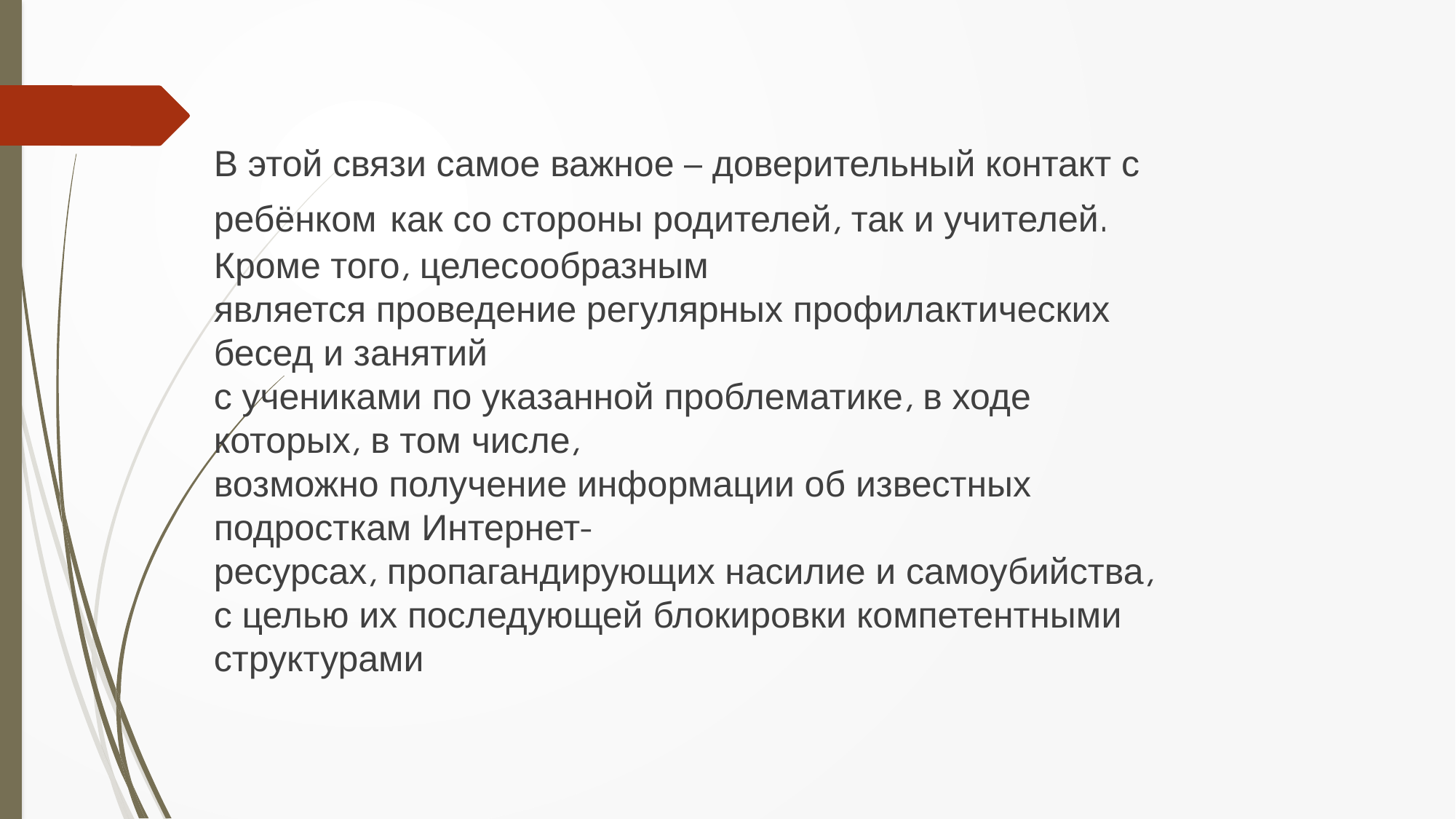

В этой связи самое важное – доверительный контакт с ребёнком как со стороны родителей, так и учителей. Кроме того, целесообразным
является проведение регулярных профилактических бесед и занятий
с учениками по указанной проблематике, в ходе которых, в том числе,
возможно получение информации об известных подросткам Интернет-
ресурсах, пропагандирующих насилие и самоубийства, с целью их последующей блокировки компетентными структурами